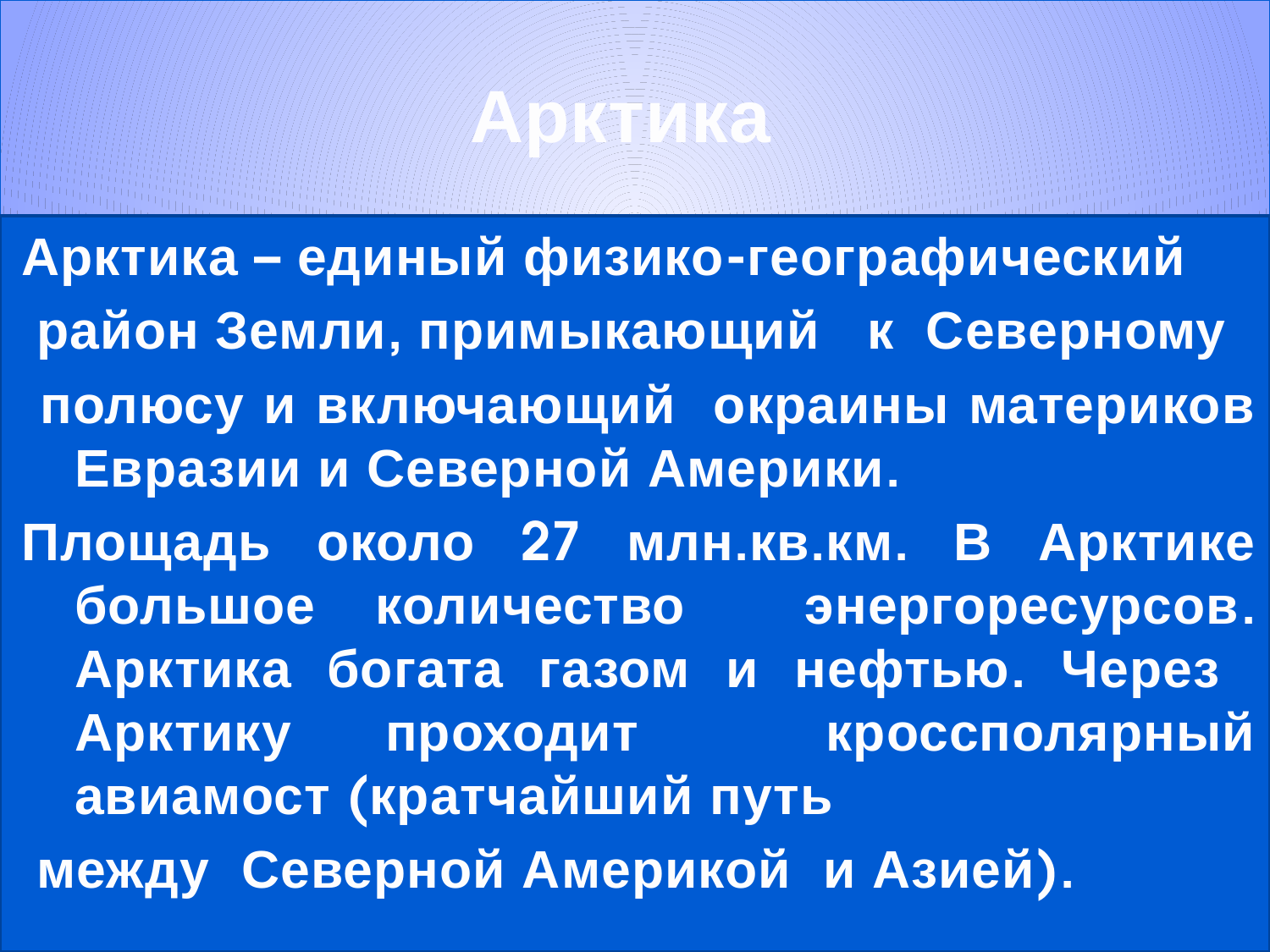

# Арктика
Арктика – единый физико-географический
 район Земли, примыкающий   к  Северному
 полюсу и включающий  окраины материков Евразии и Северной Америки.
Площадь около 27 млн.кв.км. В Арктике большое количество  энергоресурсов. Арктика богата газом и нефтью. Через  Арктику проходит  кроссполярный авиамост (кратчайший путь
 между  Северной Америкой  и Азией).